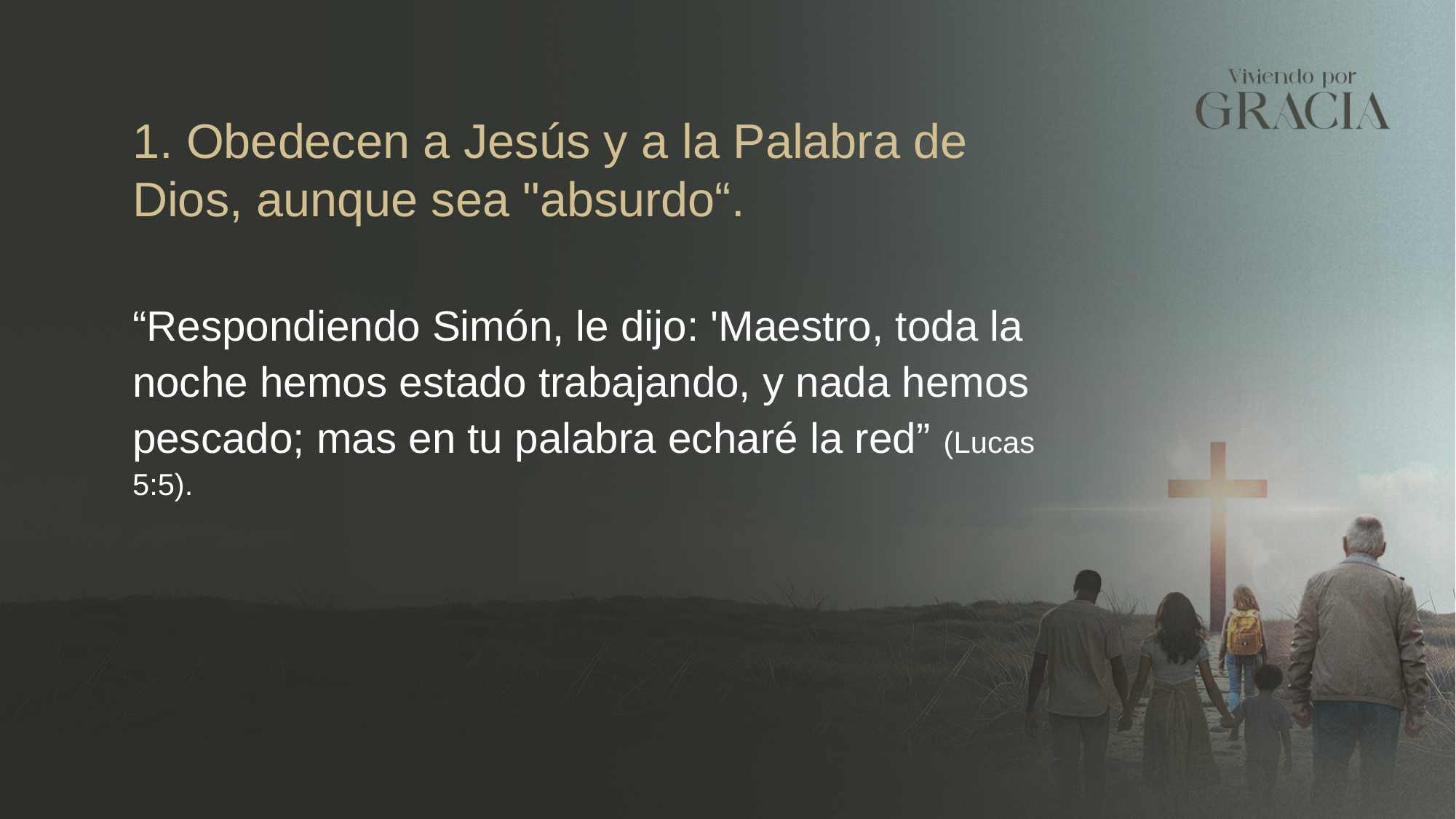

1. Obedecen a Jesús y a la Palabra de Dios, aunque sea "absurdo“.
“Respondiendo Simón, le dijo: 'Maestro, toda la noche hemos estado trabajando, y nada hemos pescado; mas en tu palabra echaré la red” (Lucas 5:5).